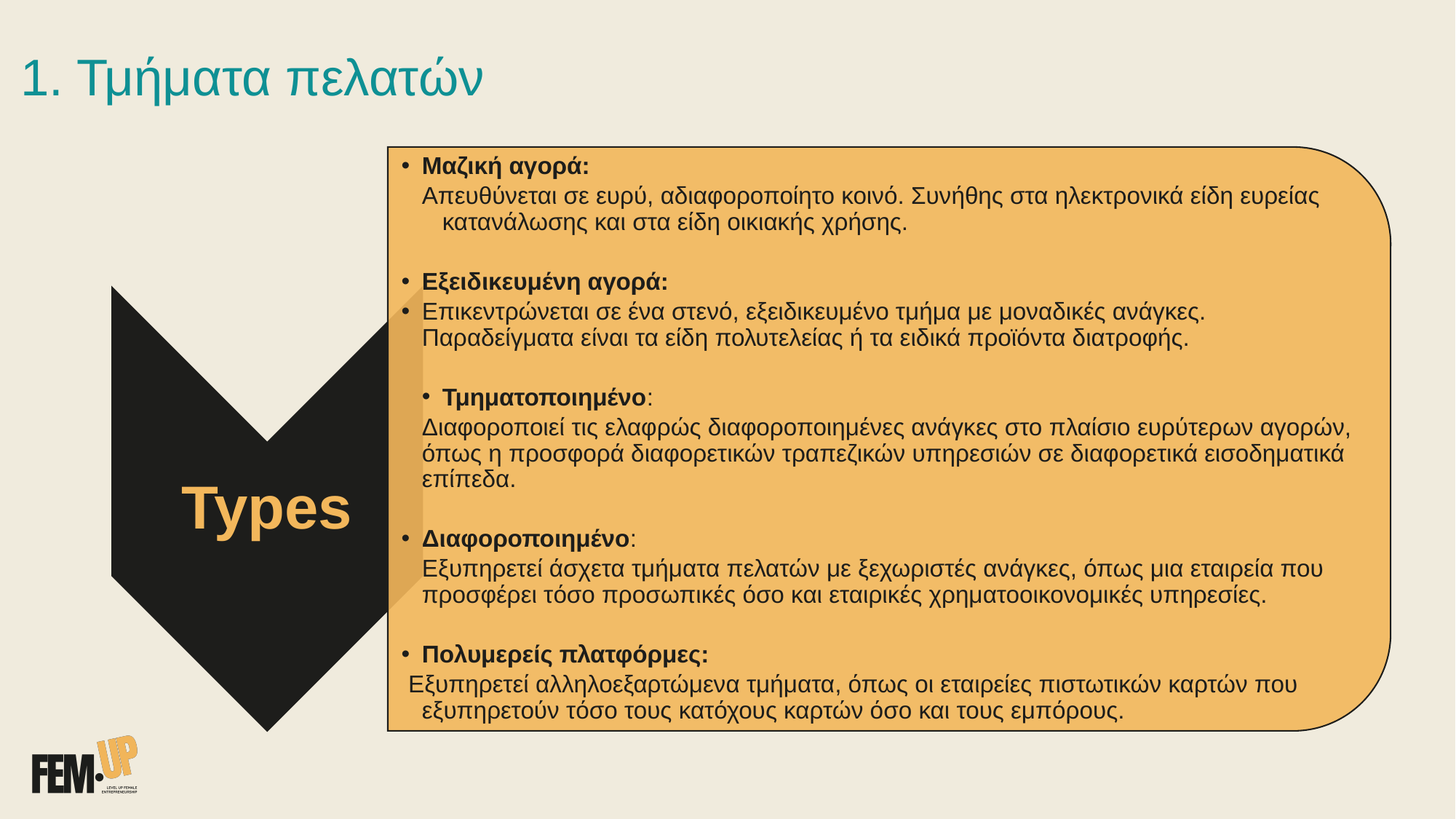

# 1. Τμήματα πελατών
Types
Μαζική αγορά:
Απευθύνεται σε ευρύ, αδιαφοροποίητο κοινό. Συνήθης στα ηλεκτρονικά είδη ευρείας κατανάλωσης και στα είδη οικιακής χρήσης.

Εξειδικευμένη αγορά:
Επικεντρώνεται σε ένα στενό, εξειδικευμένο τμήμα με μοναδικές ανάγκες. Παραδείγματα είναι τα είδη πολυτελείας ή τα ειδικά προϊόντα διατροφής.

Τμηματοποιημένο:
 	Διαφοροποιεί τις ελαφρώς διαφοροποιημένες ανάγκες στο πλαίσιο ευρύτερων αγορών, όπως η προσφορά διαφορετικών τραπεζικών υπηρεσιών σε διαφορετικά εισοδηματικά επίπεδα.

Διαφοροποιημένο:
 	Εξυπηρετεί άσχετα τμήματα πελατών με ξεχωριστές ανάγκες, όπως μια εταιρεία που προσφέρει τόσο προσωπικές όσο και εταιρικές χρηματοοικονομικές υπηρεσίες.

Πολυμερείς πλατφόρμες:
 Εξυπηρετεί αλληλοεξαρτώμενα τμήματα, όπως οι εταιρείες πιστωτικών καρτών που εξυπηρετούν τόσο τους κατόχους καρτών όσο και τους εμπόρους.